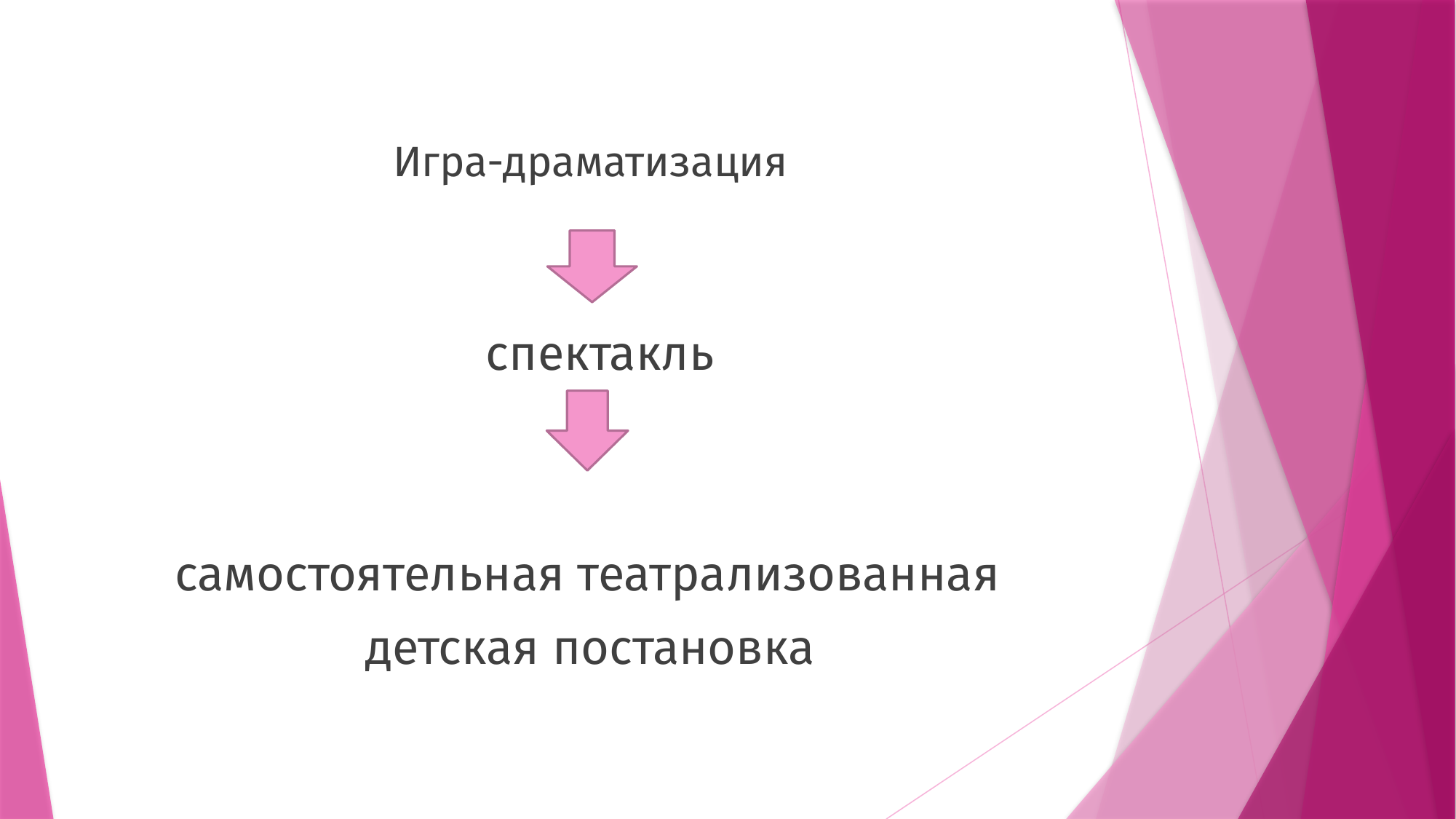

#
Игра-драматизация

 спектакль

самостоятельная театрализованная
детская постановка